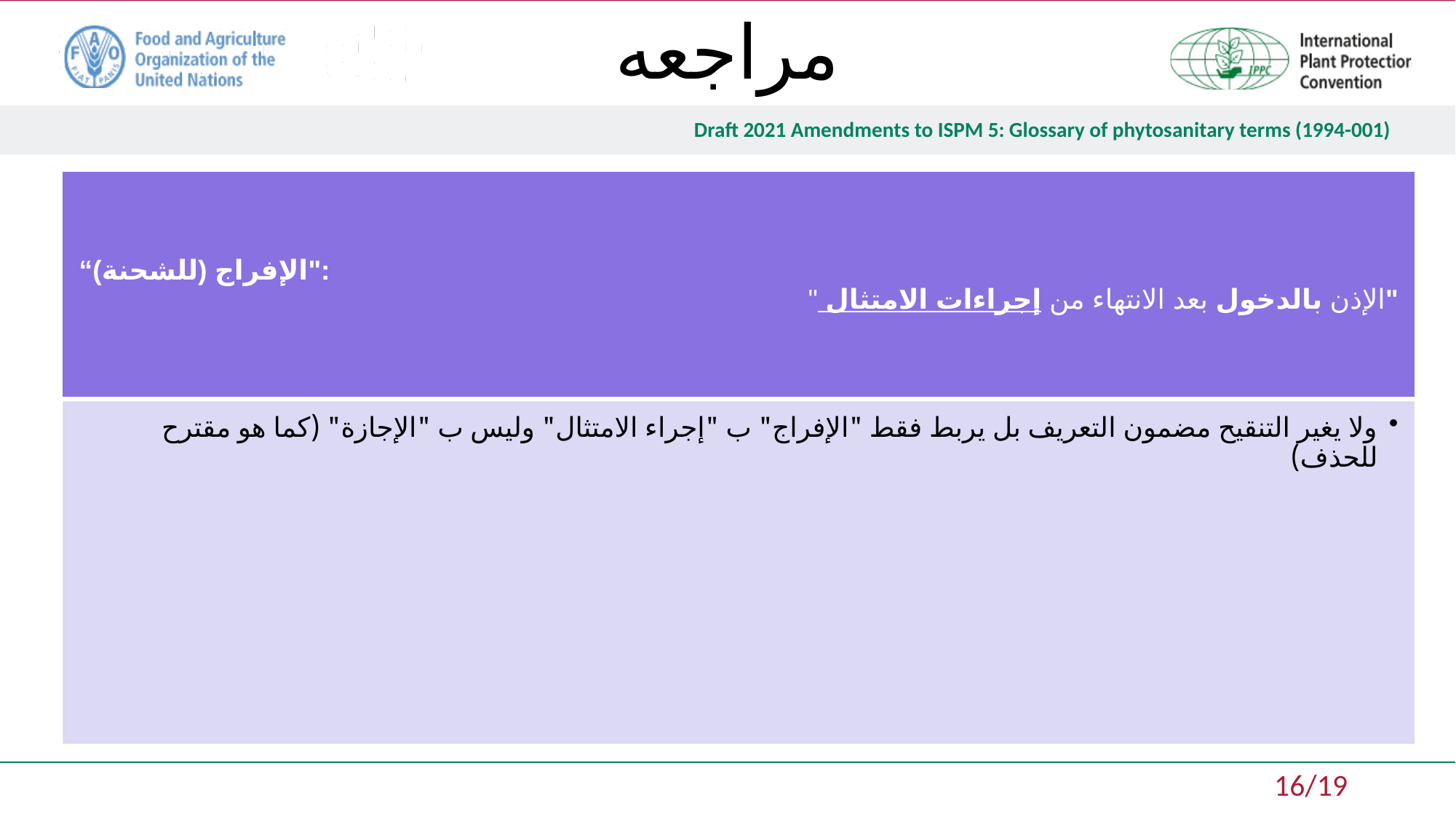

مراجعه
“الإفراج (للشحنة)":
"الإذن بالدخول بعد الانتهاء من إجراءات الامتثال "
ولا يغير التنقيح مضمون التعريف بل يربط فقط "الإفراج" ب "إجراء الامتثال" وليس ب "الإجازة" (كما هو مقترح للحذف)